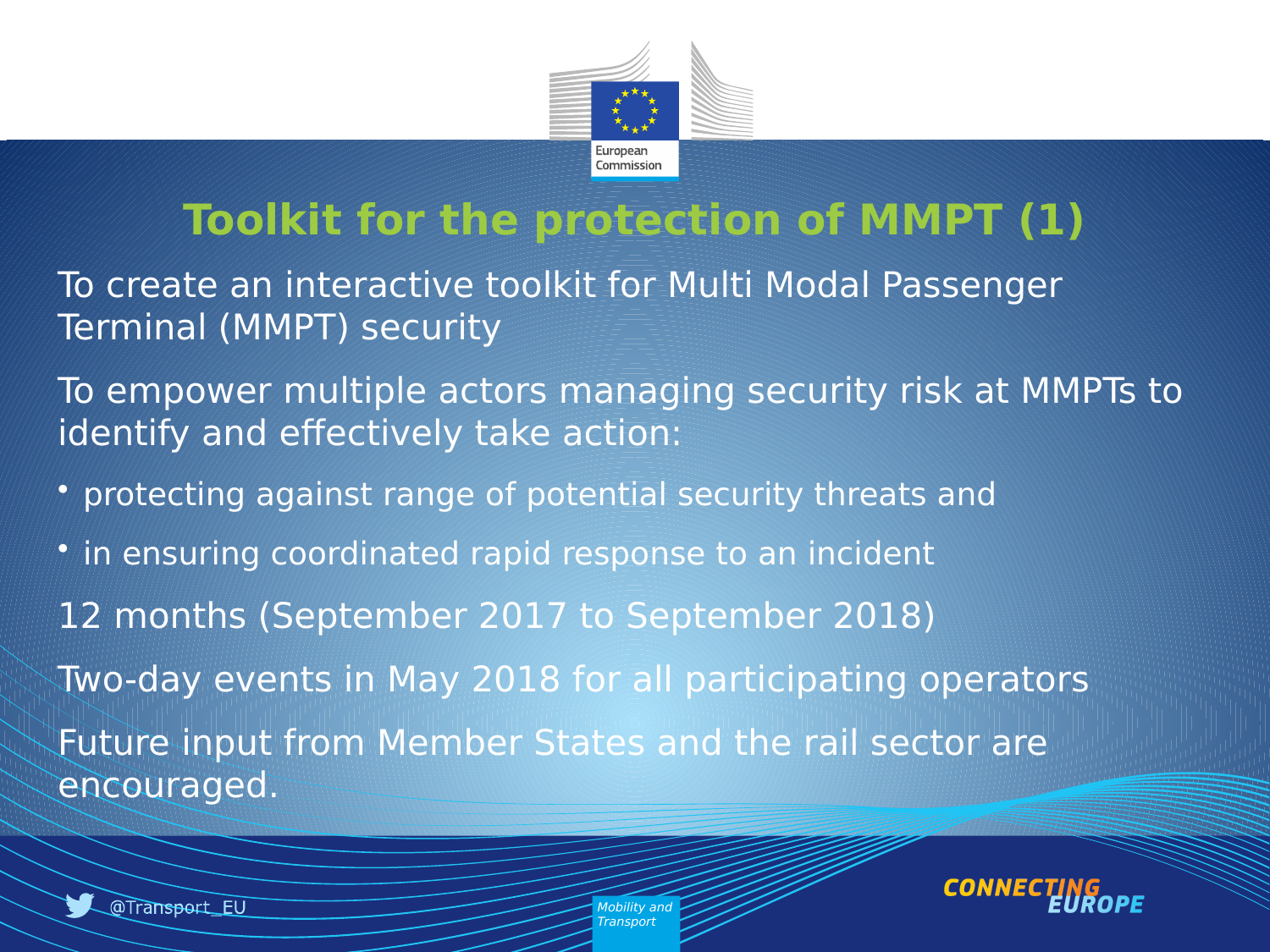

# Toolkit for the protection of MMPT (1)
To create an interactive toolkit for Multi Modal Passenger Terminal (MMPT) security
To empower multiple actors managing security risk at MMPTs to identify and effectively take action:
protecting against range of potential security threats and
in ensuring coordinated rapid response to an incident
12 months (September 2017 to September 2018)
Two-day events in May 2018 for all participating operators
Future input from Member States and the rail sector are encouraged.